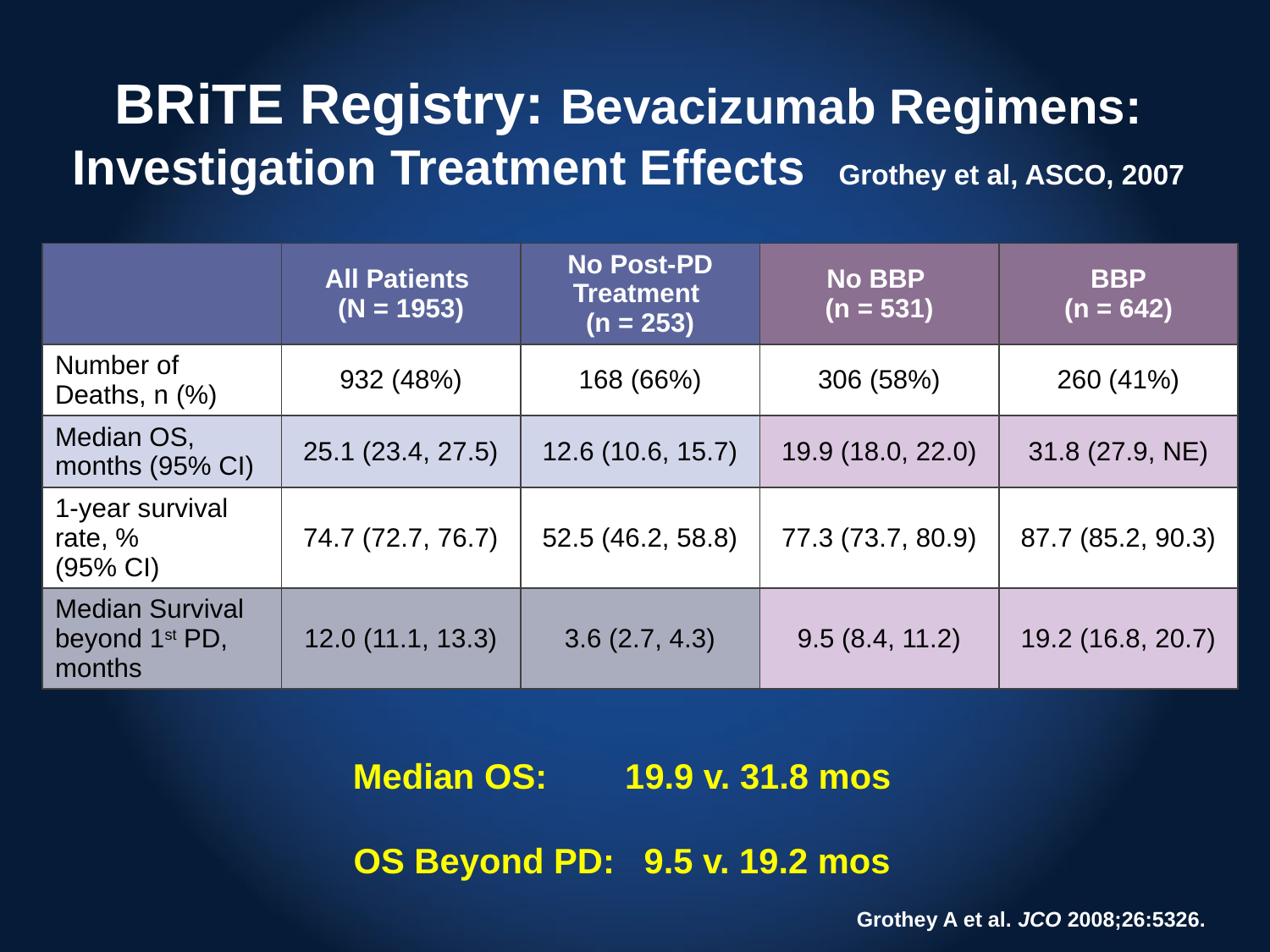

BRiTE Registry: Bevacizumab Regimens: Investigation Treatment Effects   Grothey et al, ASCO, 2007
|  | All Patients (N = 1953) | No Post-PD Treatment (n = 253) | No BBP (n = 531) | BBP (n = 642) |
| --- | --- | --- | --- | --- |
| Number of Deaths, n (%) | 932 (48%) | 168 (66%) | 306 (58%) | 260 (41%) |
| Median OS, months (95% CI) | 25.1 (23.4, 27.5) | 12.6 (10.6, 15.7) | 19.9 (18.0, 22.0) | 31.8 (27.9, NE) |
| 1-year survival rate, % (95% CI) | 74.7 (72.7, 76.7) | 52.5 (46.2, 58.8) | 77.3 (73.7, 80.9) | 87.7 (85.2, 90.3) |
| Median Survival beyond 1st PD, months | 12.0 (11.1, 13.3) | 3.6 (2.7, 4.3) | 9.5 (8.4, 11.2) | 19.2 (16.8, 20.7) |
Median OS:        19.9 v. 31.8 mos

OS Beyond PD:   9.5 v. 19.2 mos
Grothey A et al. JCO 2008;26:5326.